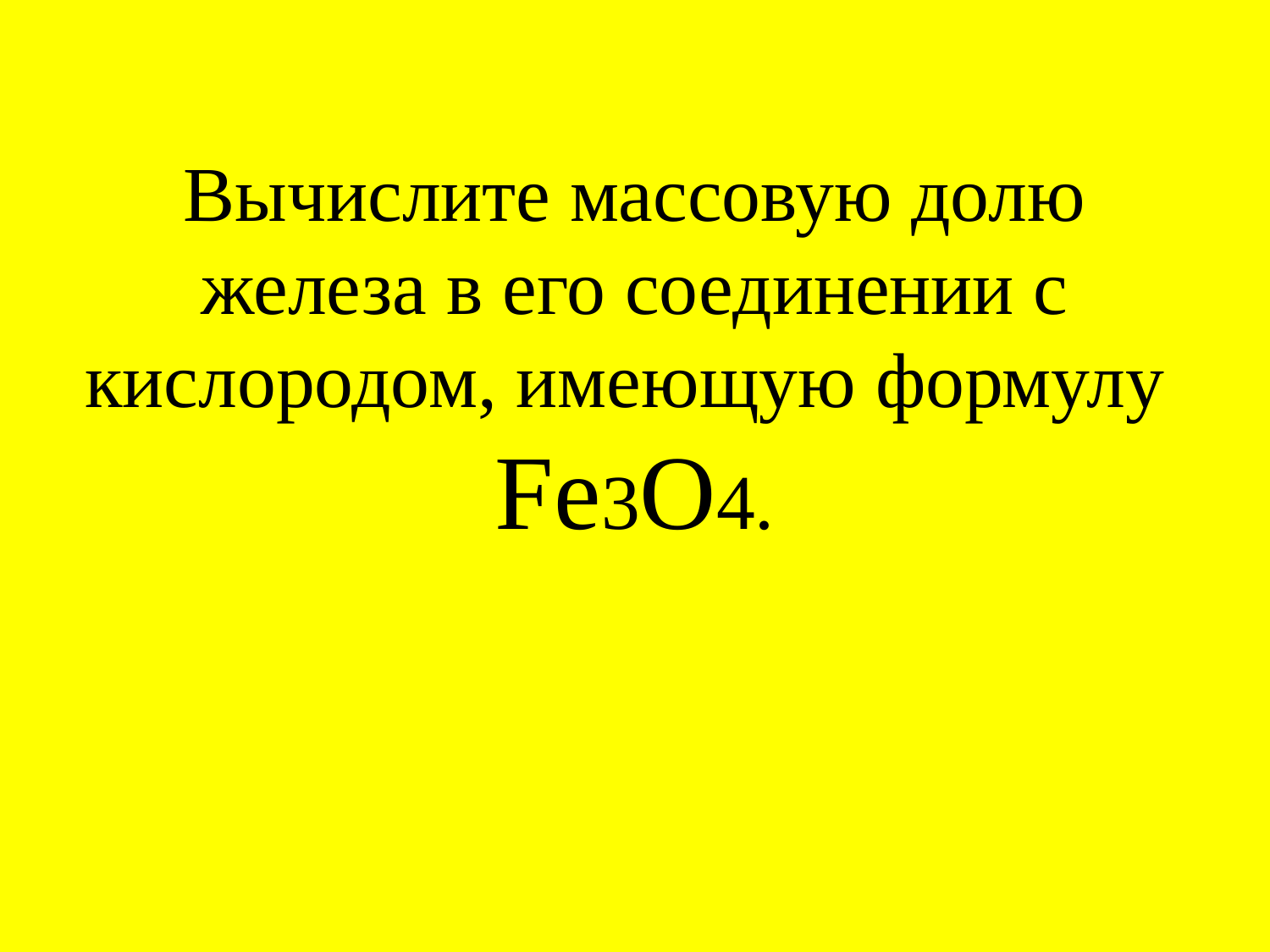

# Вычислите массовую долю железа в его соединении с кислородом, имеющую формулу Fe3O4.